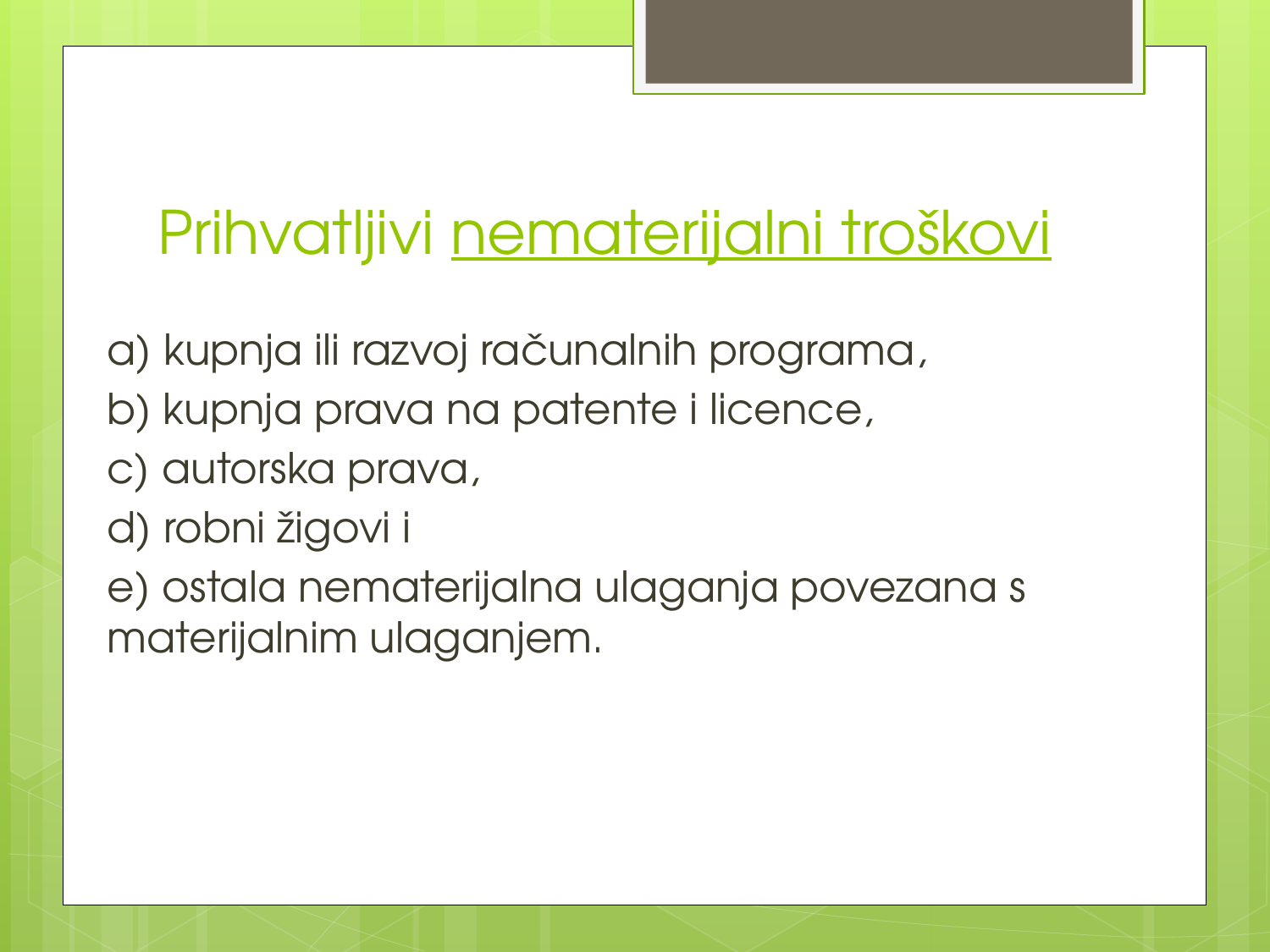

# Prihvatljivi nematerijalni troškovi
a) kupnja ili razvoj računalnih programa,
b) kupnja prava na patente i licence,
c) autorska prava,
d) robni žigovi i
e) ostala nematerijalna ulaganja povezana s materijalnim ulaganjem.